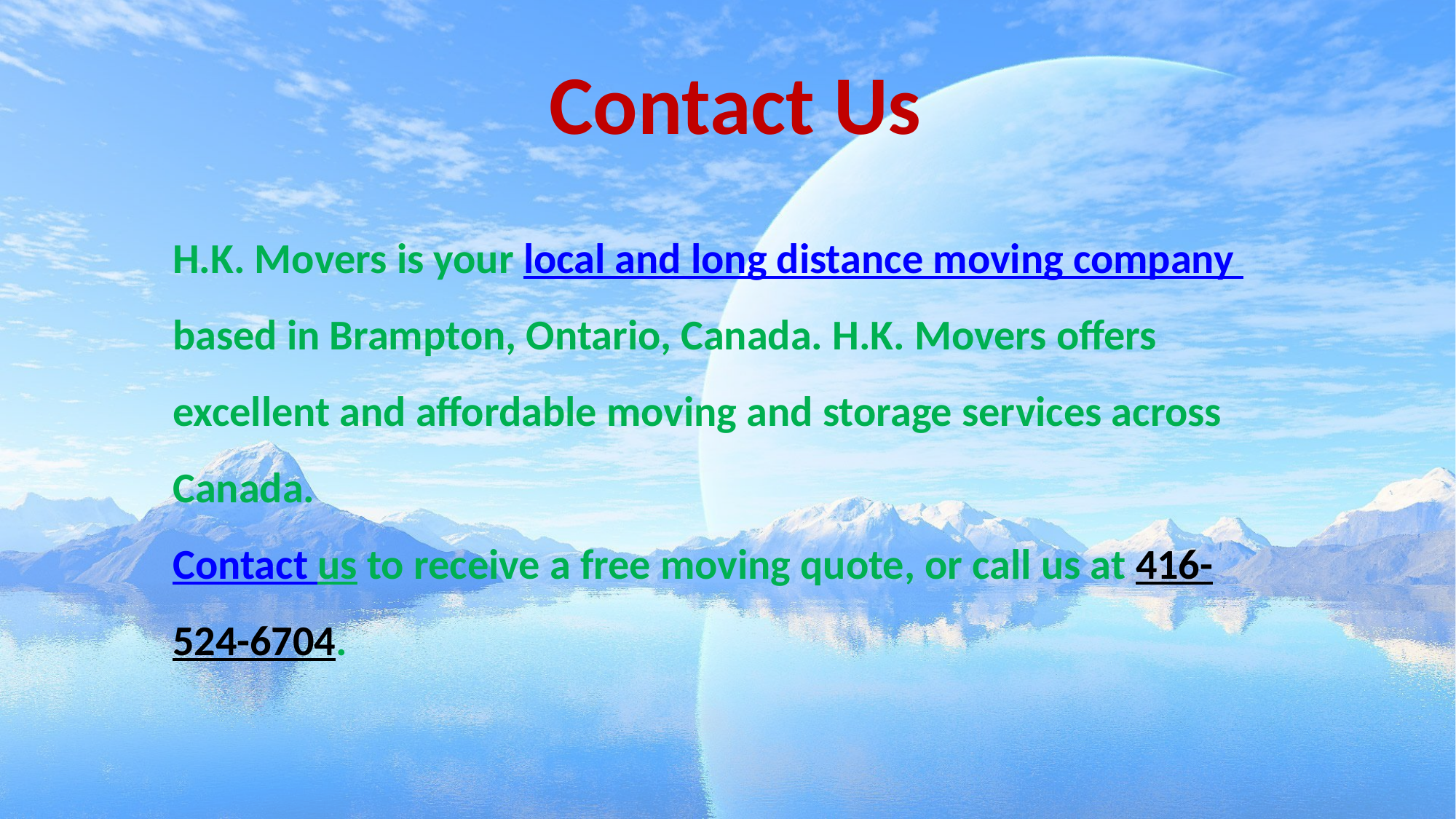

Contact Us
H.K. Movers is your local and long distance moving company based in Brampton, Ontario, Canada. H.K. Movers offers excellent and affordable moving and storage services across Canada.
Contact us to receive a free moving quote, or call us at 416-524-6704.